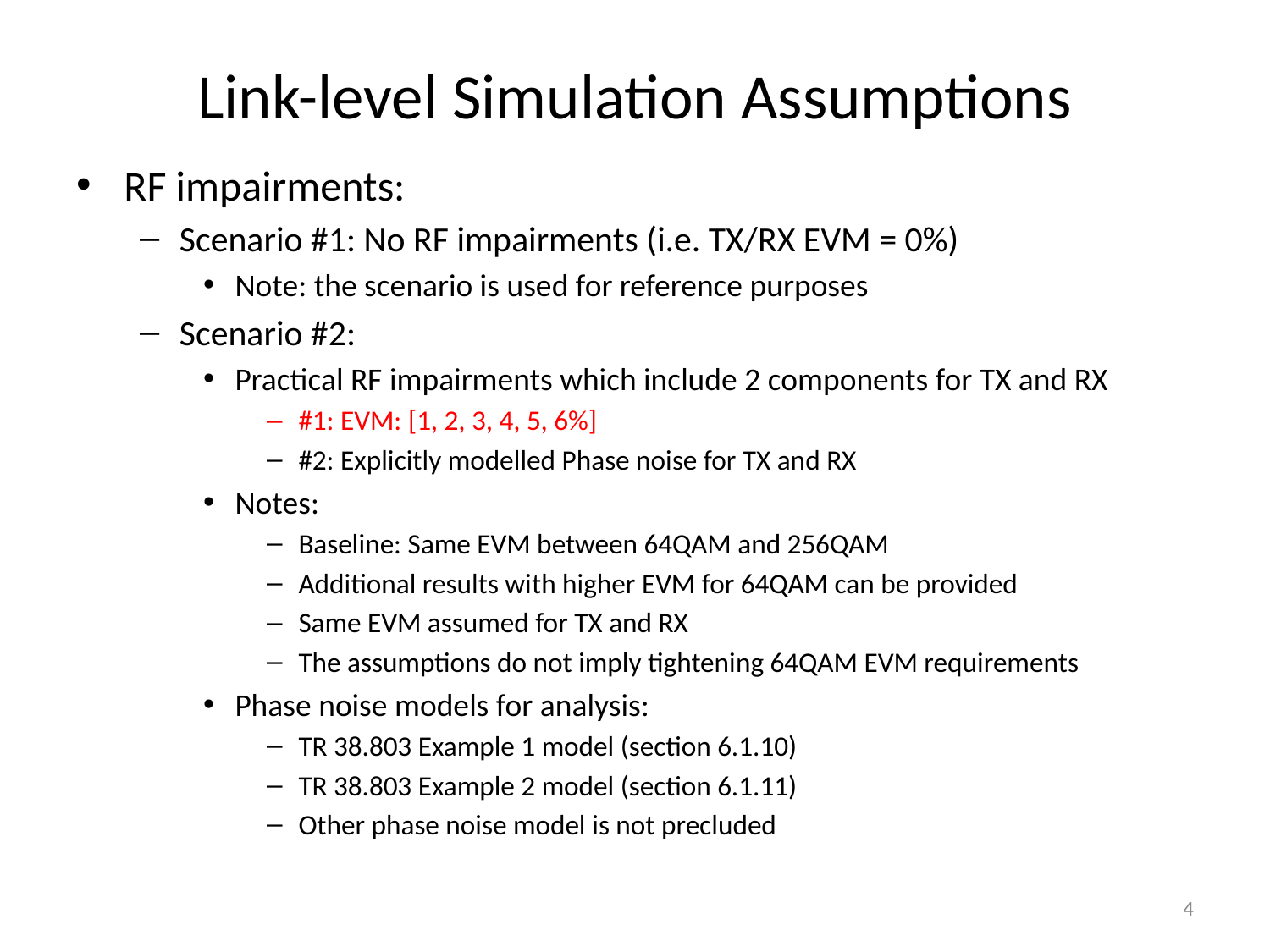

# Link-level Simulation Assumptions
RF impairments:
Scenario #1: No RF impairments (i.e. TX/RX EVM = 0%)
Note: the scenario is used for reference purposes
Scenario #2:
Practical RF impairments which include 2 components for TX and RX
#1: EVM: [1, 2, 3, 4, 5, 6%]
#2: Explicitly modelled Phase noise for TX and RX
Notes:
Baseline: Same EVM between 64QAM and 256QAM
Additional results with higher EVM for 64QAM can be provided
Same EVM assumed for TX and RX
The assumptions do not imply tightening 64QAM EVM requirements
Phase noise models for analysis:
TR 38.803 Example 1 model (section 6.1.10)
TR 38.803 Example 2 model (section 6.1.11)
Other phase noise model is not precluded

4